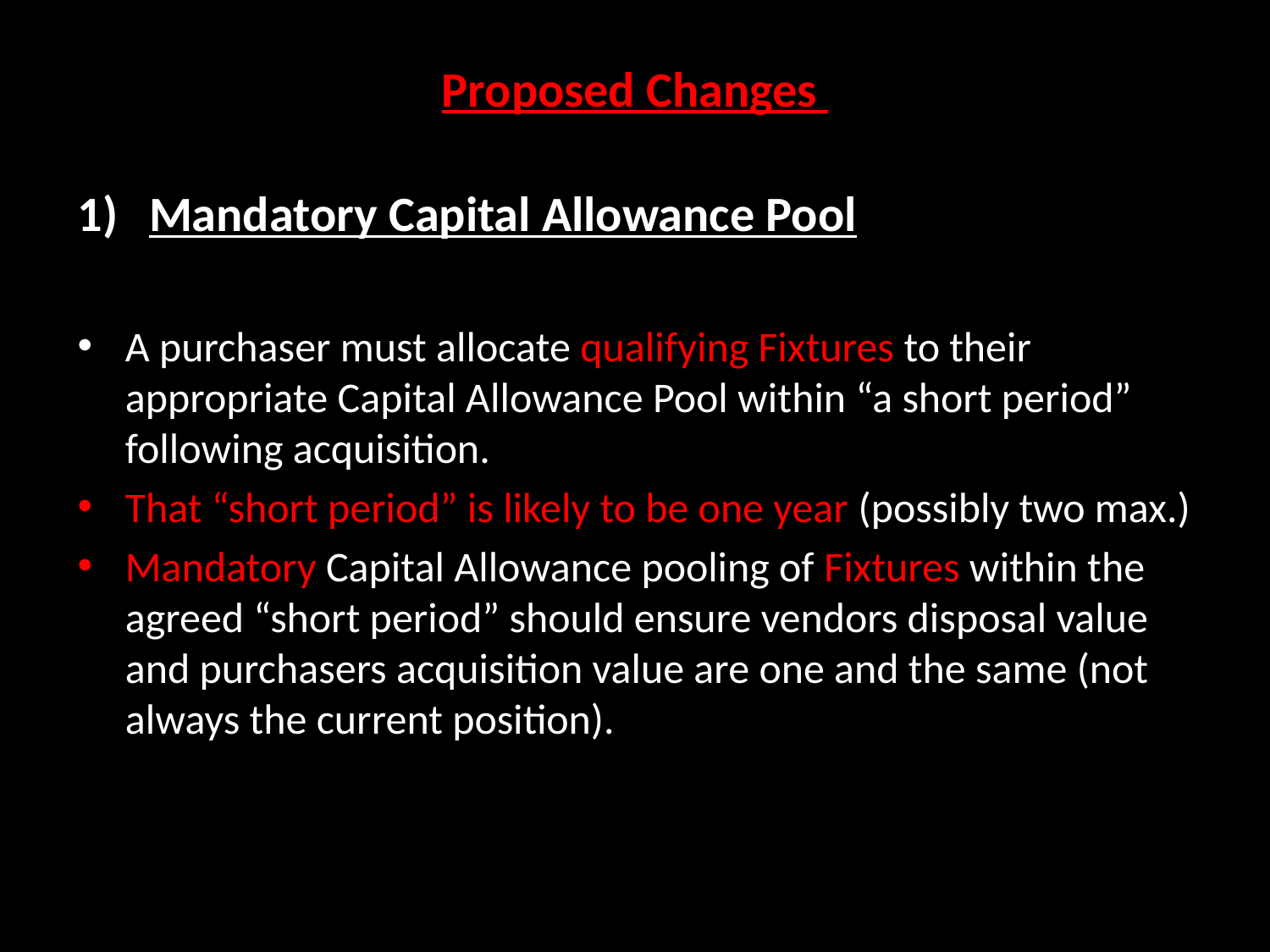

# Proposed Changes
Mandatory Capital Allowance Pool

A purchaser must allocate qualifying Fixtures to their appropriate Capital Allowance Pool within “a short period” following acquisition.
That “short period” is likely to be one year (possibly two max.)
Mandatory Capital Allowance pooling of Fixtures within the agreed “short period” should ensure vendors disposal value and purchasers acquisition value are one and the same (not always the current position).